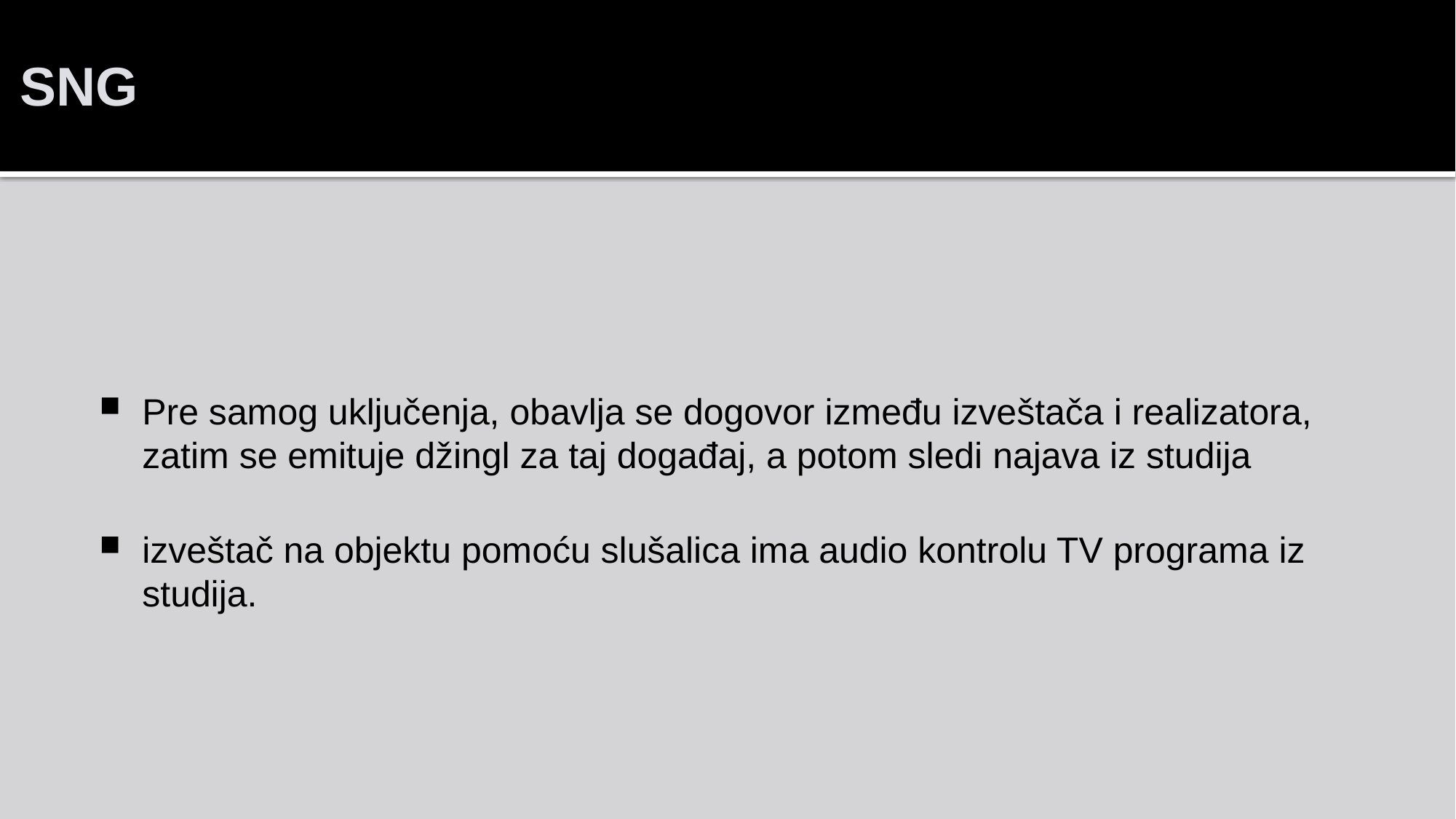

# SNG

Pre samog uključenja, obavlja se dogovor između izveštača i realizatora, zatim se emituje džingl za taj događaj, a potom sledi najava iz studija

izveštač na objektu pomoću slušalica ima audio kontrolu TV programa iz studija.